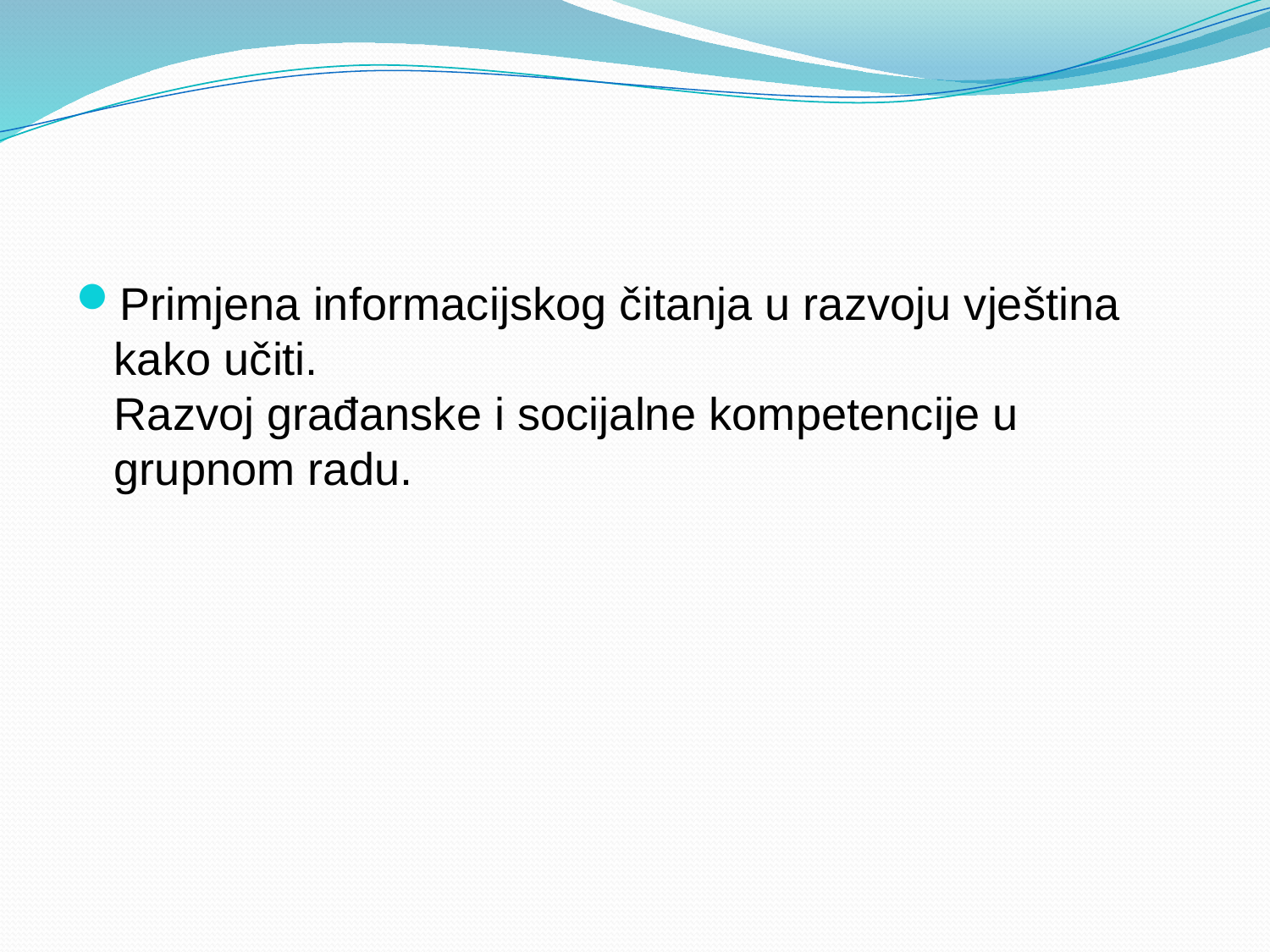

#
Primjena informacijskog čitanja u razvoju vještina kako učiti.
Razvoj građanske i socijalne kompetencije u  grupnom radu.